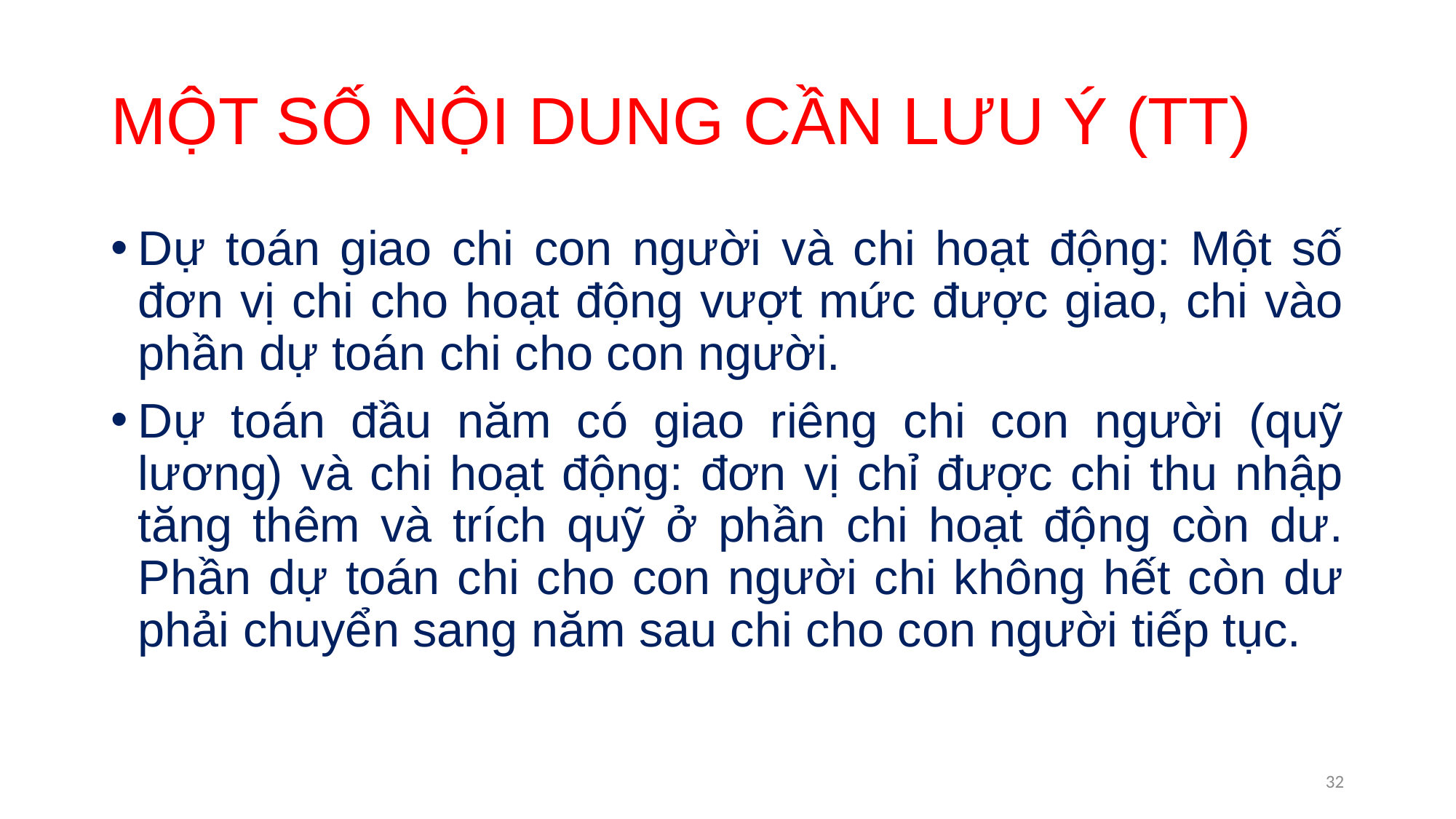

# MỘT SỐ NỘI DUNG CẦN LƯU Ý (TT)
Dự toán giao chi con người và chi hoạt động: Một số đơn vị chi cho hoạt động vượt mức được giao, chi vào phần dự toán chi cho con người.
Dự toán đầu năm có giao riêng chi con người (quỹ lương) và chi hoạt động: đơn vị chỉ được chi thu nhập tăng thêm và trích quỹ ở phần chi hoạt động còn dư. Phần dự toán chi cho con người chi không hết còn dư phải chuyển sang năm sau chi cho con người tiếp tục.

32